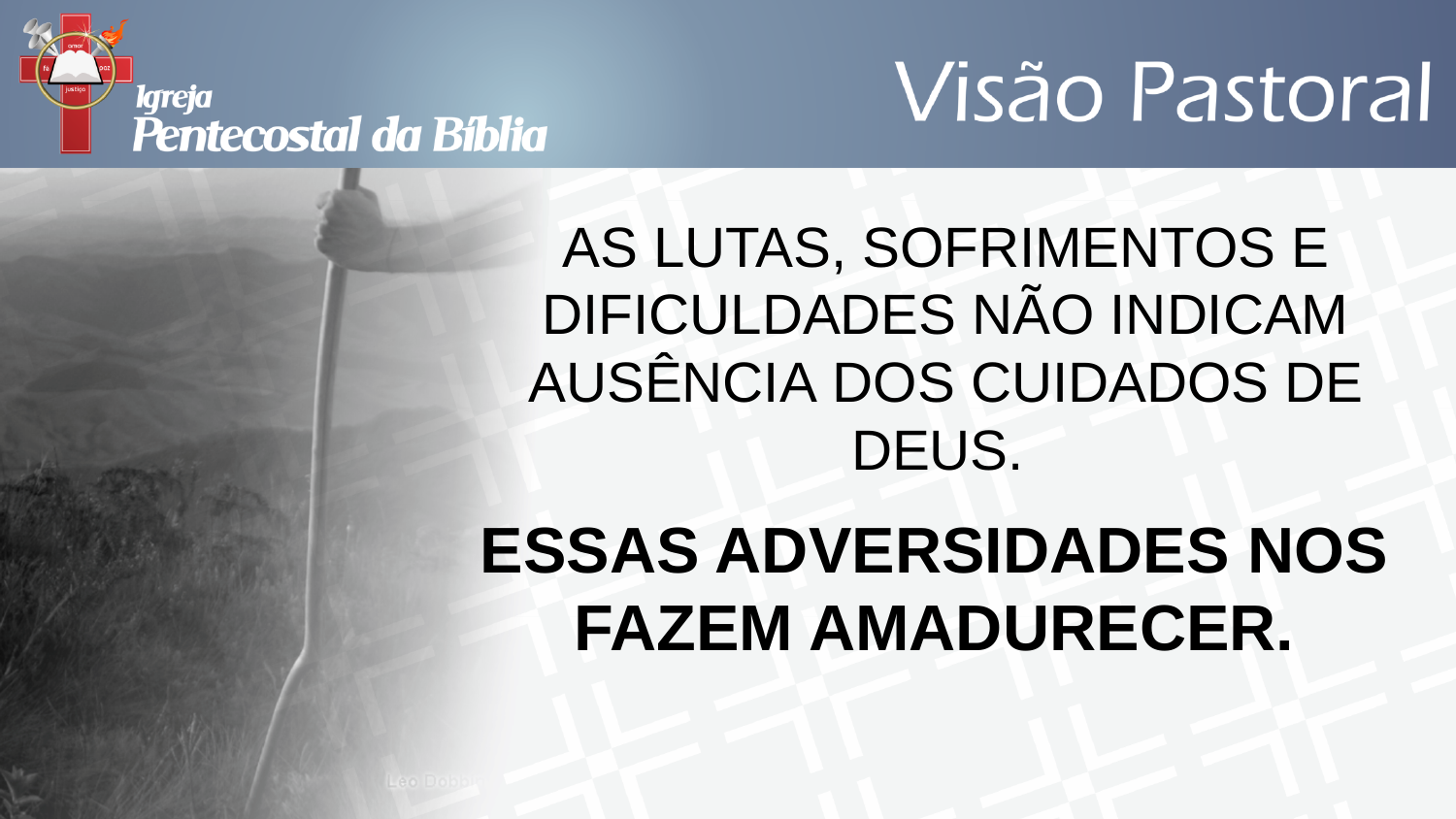

AS LUTAS, SOFRIMENTOS E DIFICULDADES NÃO INDICAM AUSÊNCIA DOS CUIDADOS DE DEUS.
ESSAS ADVERSIDADES NOS FAZEM AMADURECER.